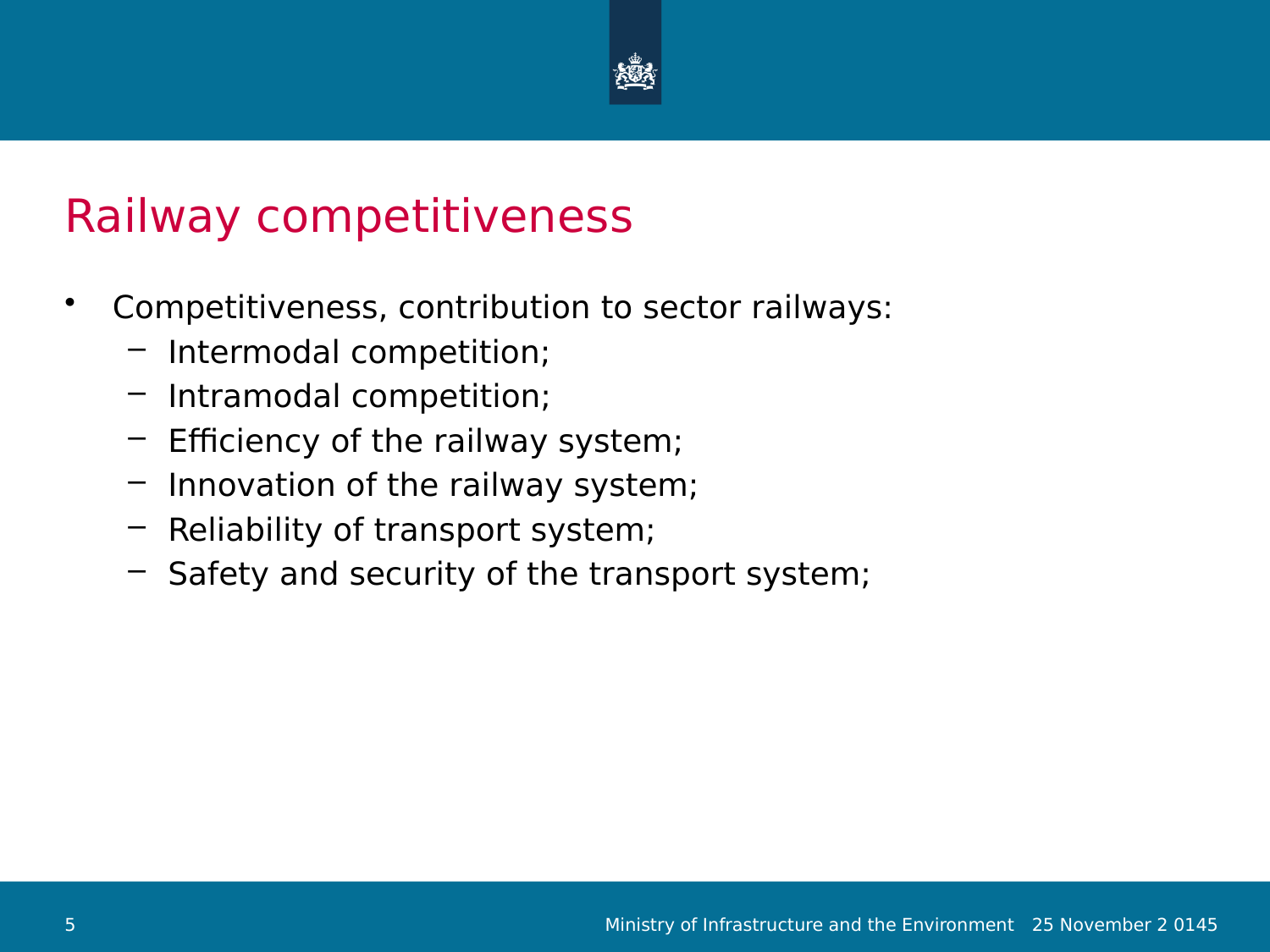

# Railway competitiveness
Competitiveness, contribution to sector railways:
Intermodal competition;
Intramodal competition;
Efficiency of the railway system;
Innovation of the railway system;
Reliability of transport system;
Safety and security of the transport system;
Ministry of Infrastructure and the Environment
5
25 November 2 0145